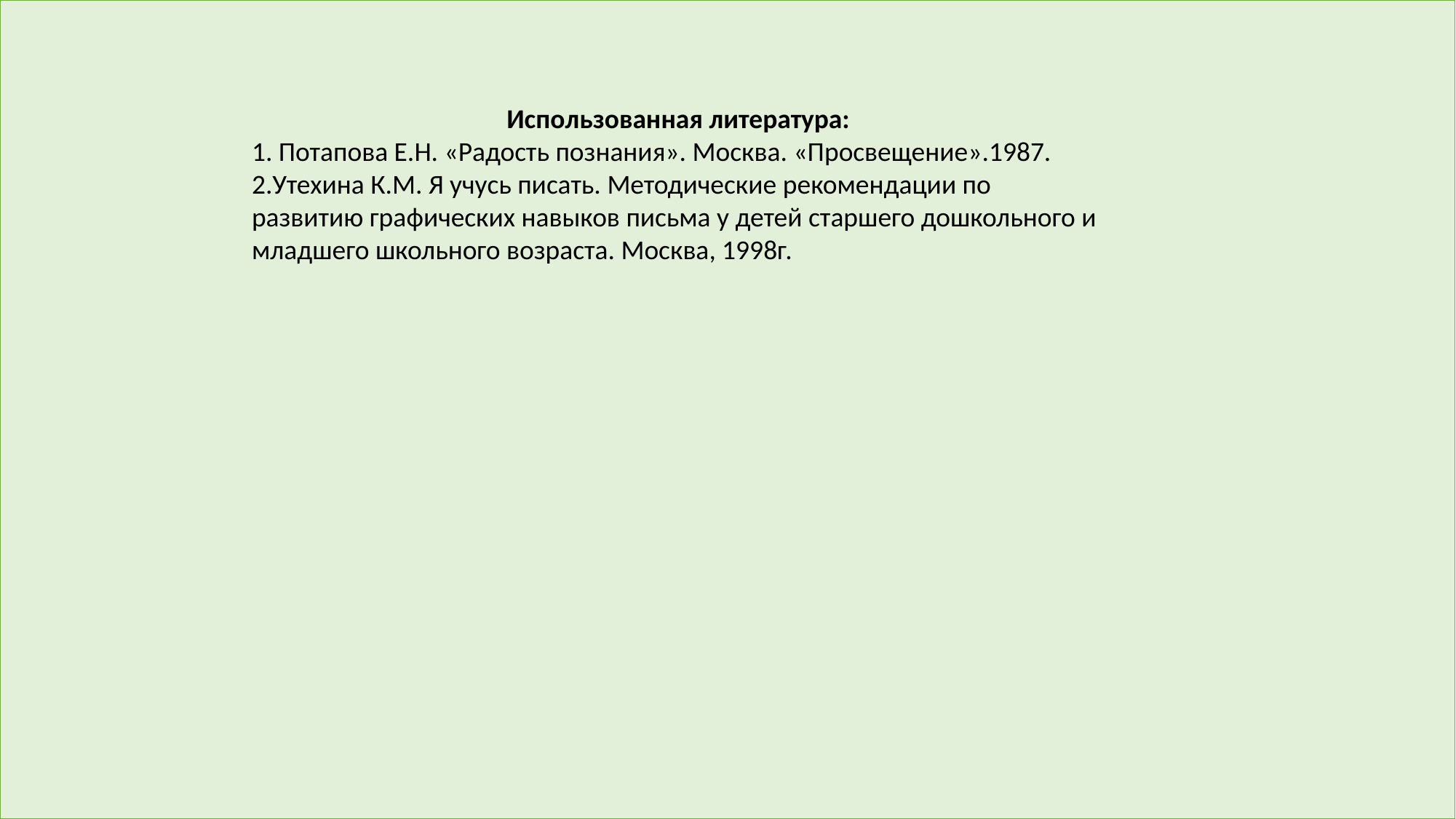

#
Использованная литература:
1. Потапова Е.Н. «Радость познания». Москва. «Просвещение».1987.
2.Утехина К.М. Я учусь писать. Методические рекомендации по развитию графических навыков письма у детей старшего дошкольного и младшего школьного возраста. Москва, 1998г.